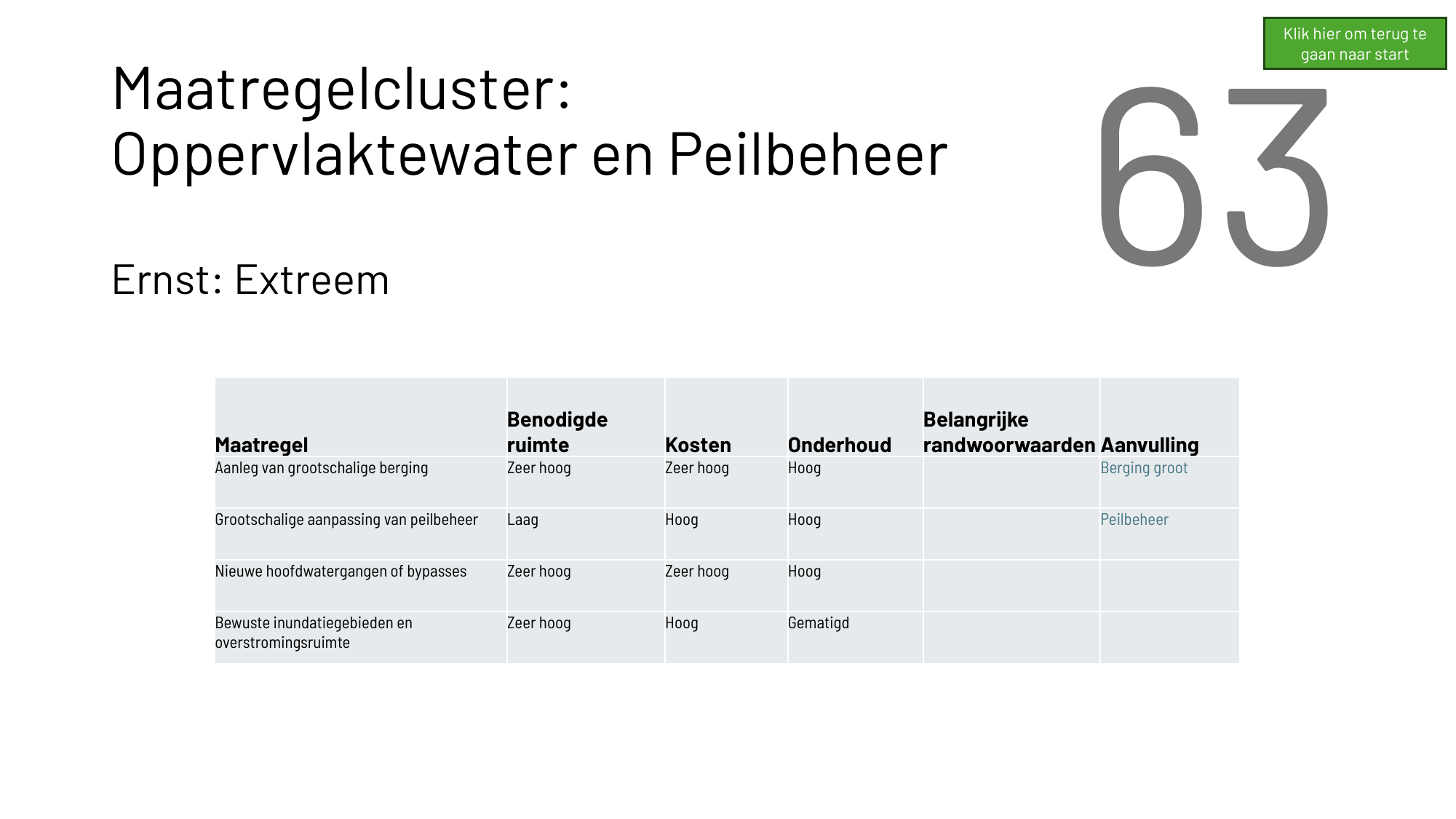

Klik hier om terug te gaan naar start
# Maatregelcluster: Oppervlaktewater en Peilbeheer
63
Ernst: Extreem
| Maatregel | Benodigde ruimte | Kosten | Onderhoud | Belangrijke randwoorwaarden | Aanvulling |
| --- | --- | --- | --- | --- | --- |
| Aanleg van grootschalige berging | Zeer hoog | Zeer hoog | Hoog |  | Berging groot |
| Grootschalige aanpassing van peilbeheer | Laag | Hoog | Hoog |  | Peilbeheer |
| Nieuwe hoofdwatergangen of bypasses | Zeer hoog | Zeer hoog | Hoog |  |  |
| Bewuste inundatiegebieden en overstromingsruimte | Zeer hoog | Hoog | Gematigd |  |  |